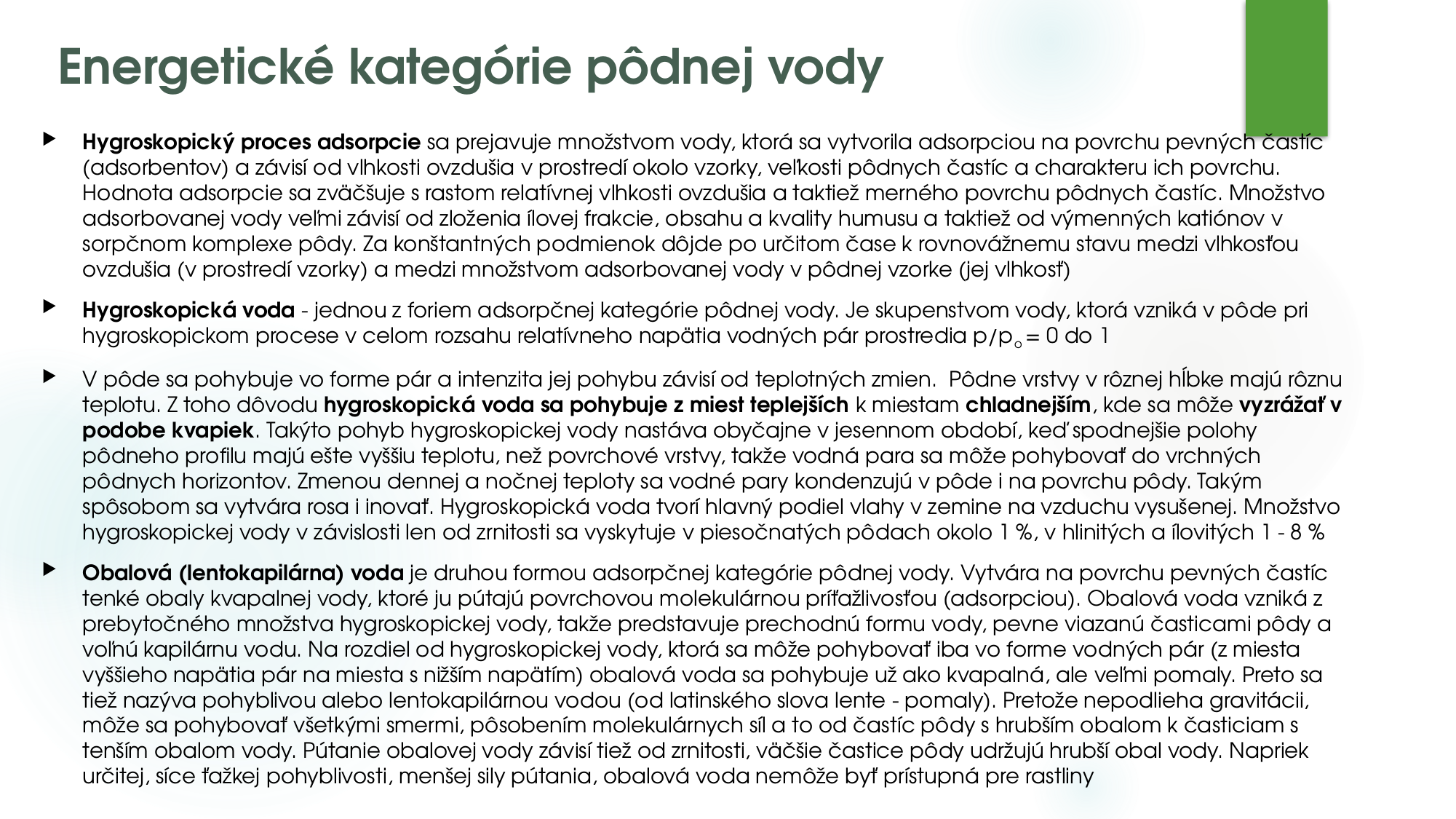

# Energetické kategórie pôdnej vody
Hygroskopický proces adsorpcie sa prejavuje množstvom vody, ktorá sa vytvorila adsorpciou na povrchu pevných častíc (adsorbentov) a závisí od vlhkosti ovzdušia v prostredí okolo vzorky, veľkosti pôdnych častíc a charakteru ich povrchu. Hodnota adsorpcie sa zväčšuje s rastom relatívnej vlhkosti ovzdušia a taktiež merného povrchu pôdnych častíc. Množstvo adsorbovanej vody veľmi závisí od zloženia ílovej frakcie, obsahu a kvality humusu a taktiež od výmenných katiónov v sorpčnom komplexe pôdy. Za konštantných podmienok dôjde po určitom čase k rovnovážnemu stavu medzi vlhkosťou ovzdušia (v prostredí vzorky) a medzi množstvom adsorbovanej vody v pôdnej vzorke (jej vlhkosť)
Hygroskopická voda - jednou z foriem adsorpčnej kategórie pôdnej vody. Je skupenstvom vody, ktorá vzniká v pôde pri hygroskopickom procese v celom rozsahu relatívneho napätia vodných pár prostredia p/po = 0 do 1
V pôde sa pohybuje vo forme pár a intenzita jej pohybu závisí od teplotných zmien.  Pôdne vrstvy v rôznej hĺbke majú rôznu teplotu. Z toho dôvodu hygroskopická voda sa pohybuje z miest teplejších k miestam chladnejším, kde sa môže vyzrážať v podobe kvapiek. Takýto pohyb hygroskopickej vody nastáva obyčajne v jesennom období, keď spodnejšie polohy pôdneho profilu majú ešte vyššiu teplotu, než povrchové vrstvy, takže vodná para sa môže pohybovať do vrchných pôdnych horizontov. Zmenou dennej a nočnej teploty sa vodné pary kondenzujú v pôde i na povrchu pôdy. Takým spôsobom sa vytvára rosa i inovať. Hygroskopická voda tvorí hlavný podiel vlahy v zemine na vzduchu vysušenej. Množstvo hygroskopickej vody v závislosti len od zrnitosti sa vyskytuje v piesočnatých pôdach okolo 1 %, v hlinitých a ílovitých 1 - 8 %
Obalová (lentokapilárna) voda je druhou formou adsorpčnej kategórie pôdnej vody. Vytvára na povrchu pevných častíc tenké obaly kvapalnej vody, ktoré ju pútajú povrchovou molekulárnou príťažlivosťou (adsorpciou). Obalová voda vzniká z prebytočného množstva hygroskopickej vody, takže predstavuje prechodnú formu vody, pevne viazanú časticami pôdy a voľnú kapilárnu vodu. Na rozdiel od hygroskopickej vody, ktorá sa môže pohybovať iba vo forme vodných pár (z miesta vyššieho napätia pár na miesta s nižším napätím) obalová voda sa pohybuje už ako kvapalná, ale veľmi pomaly. Preto sa tiež nazýva pohyblivou alebo lentokapilárnou vodou (od latinského slova lente - pomaly). Pretože nepodlieha gravitácii, môže sa pohybovať všetkými smermi, pôsobením molekulárnych síl a to od častíc pôdy s hrubším obalom k časticiam s tenším obalom vody. Pútanie obalovej vody závisí tiež od zrnitosti, väčšie častice pôdy udržujú hrubší obal vody. Napriek určitej, síce ťažkej pohyblivosti, menšej sily pútania, obalová voda nemôže byť prístupná pre rastliny